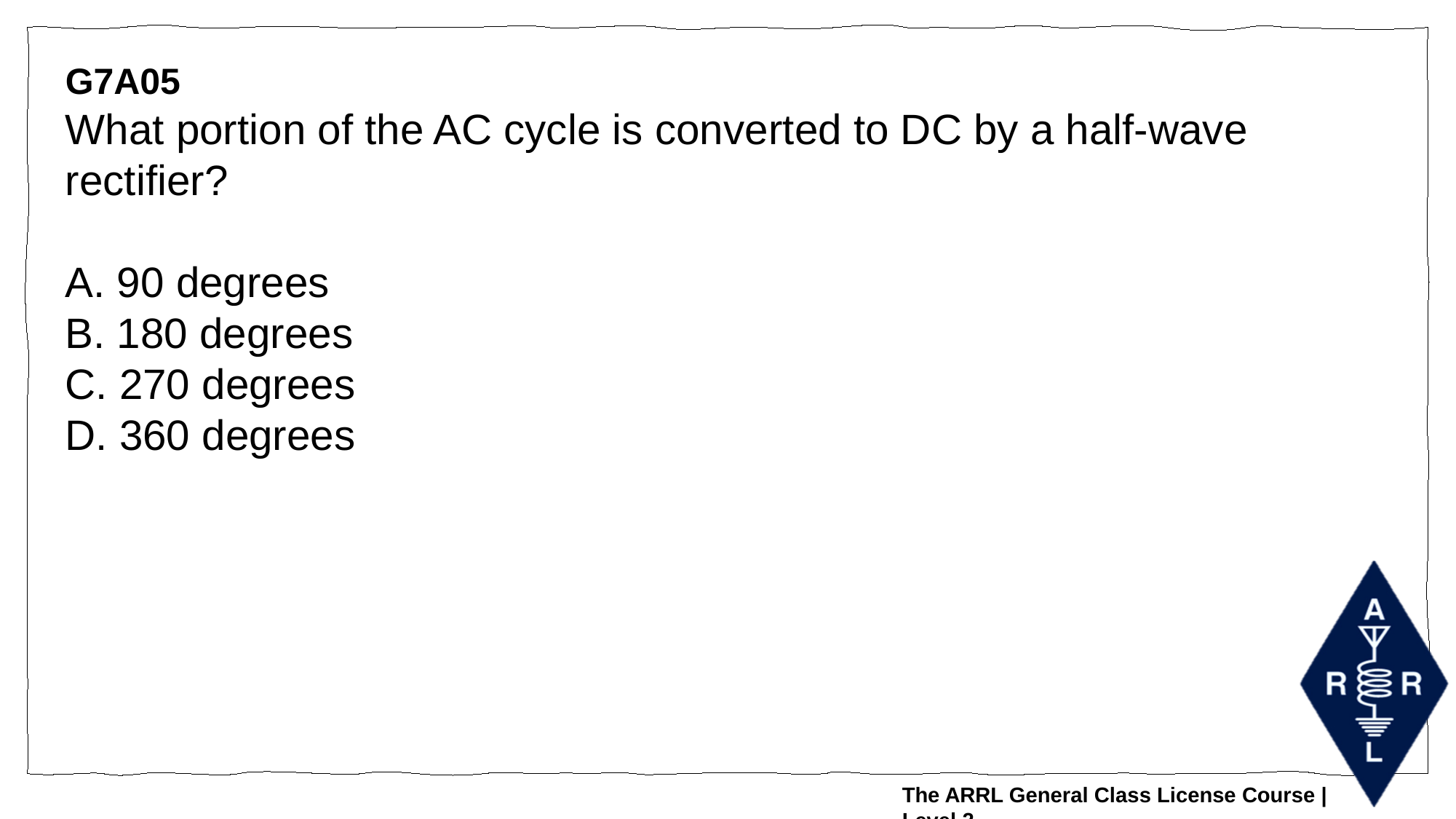

G7A05
What portion of the AC cycle is converted to DC by a half-wave rectifier?

A. 90 degrees
B. 180 degrees
C. 270 degrees
D. 360 degrees